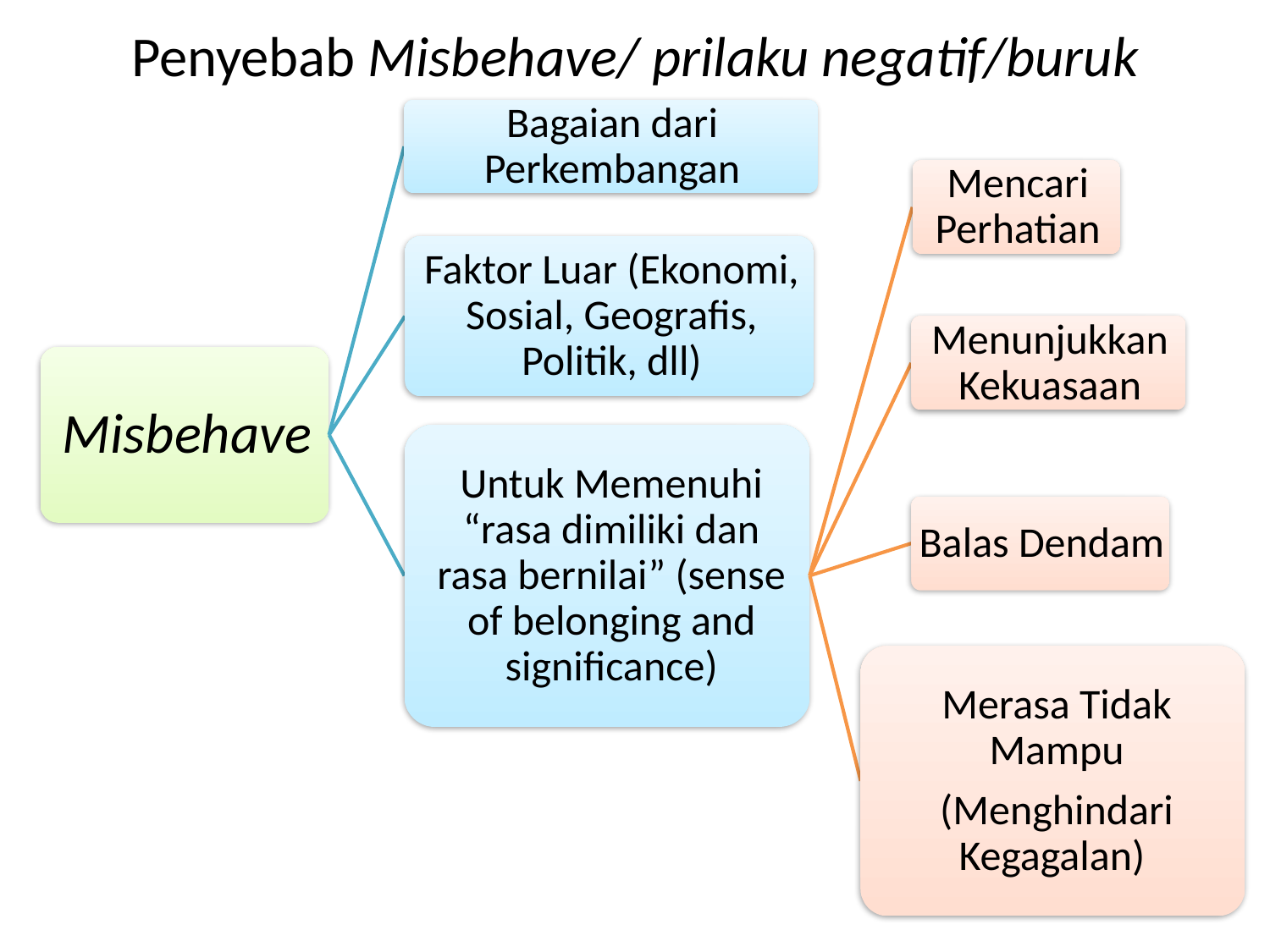

# Penyebab Misbehave/ prilaku negatif/buruk
Misbehave

Bagaian dari Perkembangan

Faktor Luar (Ekonomi, Sosial, Geografis, Politik, dll)

Untuk Memenuhi “rasa dimiliki dan rasa bernilai” (sense of belonging and significance)

Mencari Perhatian

Menunjukkan Kekuasaan

Balas Dendam

Merasa Tidak Mampu
(Menghindari Kegagalan)